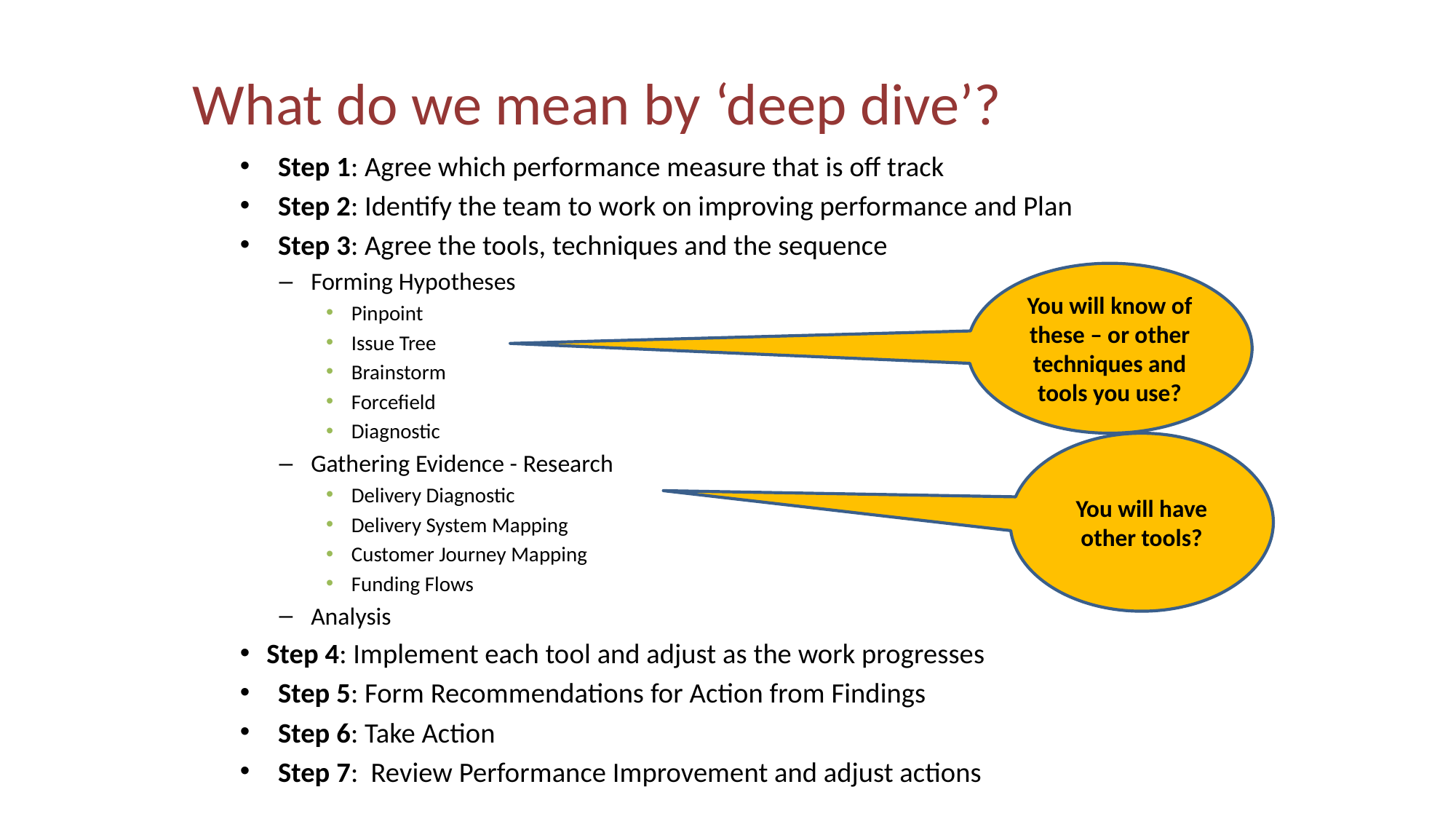

What do we mean by ‘deep dive’?
Step 1: Agree which performance measure that is off track
Step 2: Identify the team to work on improving performance and Plan
Step 3: Agree the tools, techniques and the sequence
Forming Hypotheses
Pinpoint
Issue Tree
Brainstorm
Forcefield
Diagnostic
Gathering Evidence - Research
Delivery Diagnostic
Delivery System Mapping
Customer Journey Mapping
Funding Flows
Analysis
Step 4: Implement each tool and adjust as the work progresses
Step 5: Form Recommendations for Action from Findings
Step 6: Take Action
Step 7:  Review Performance Improvement and adjust actions
You will know of these – or other techniques and tools you use?
You will have other tools?